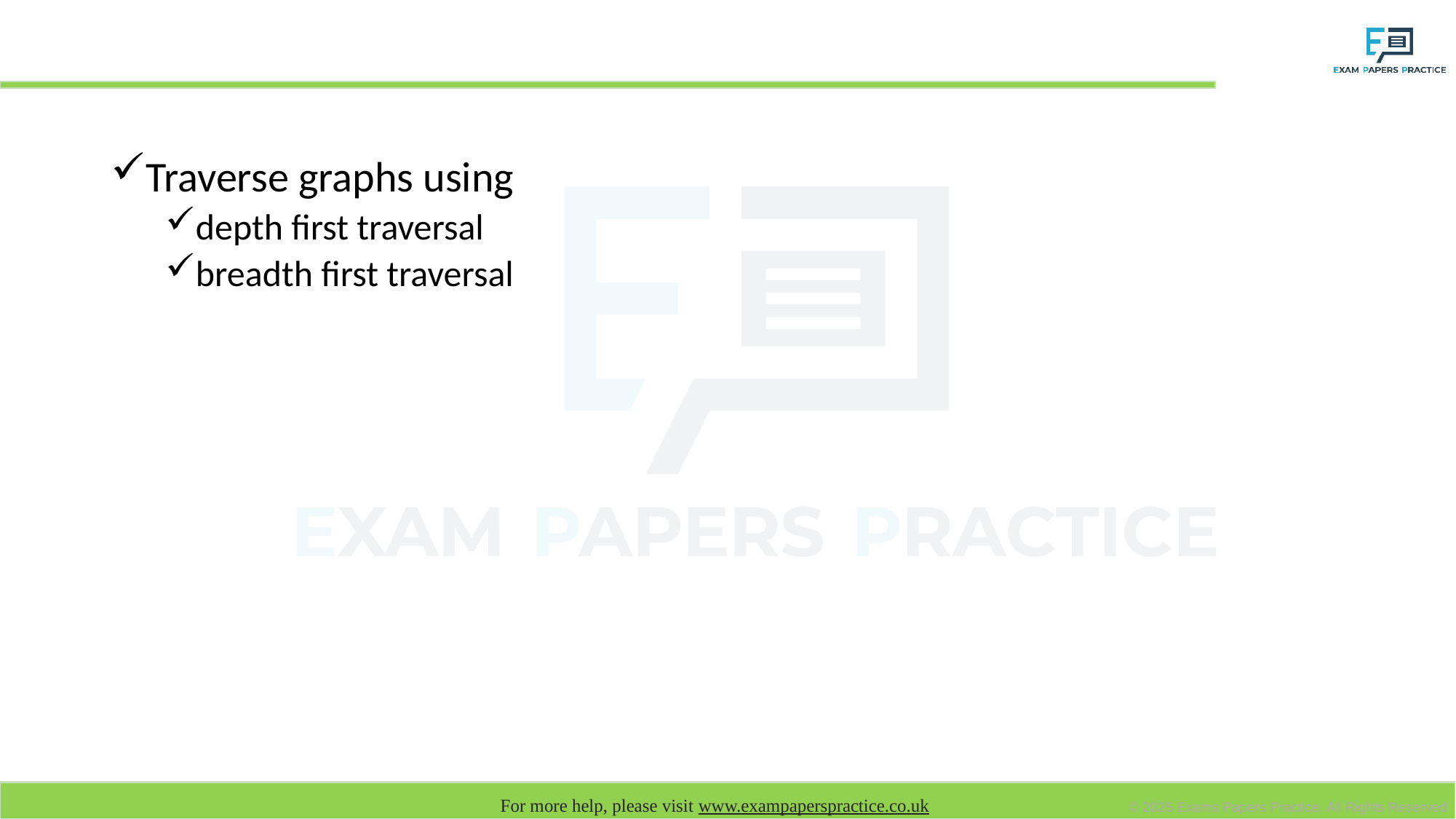

# Learning objectives
Traverse graphs using
depth first traversal
breadth first traversal